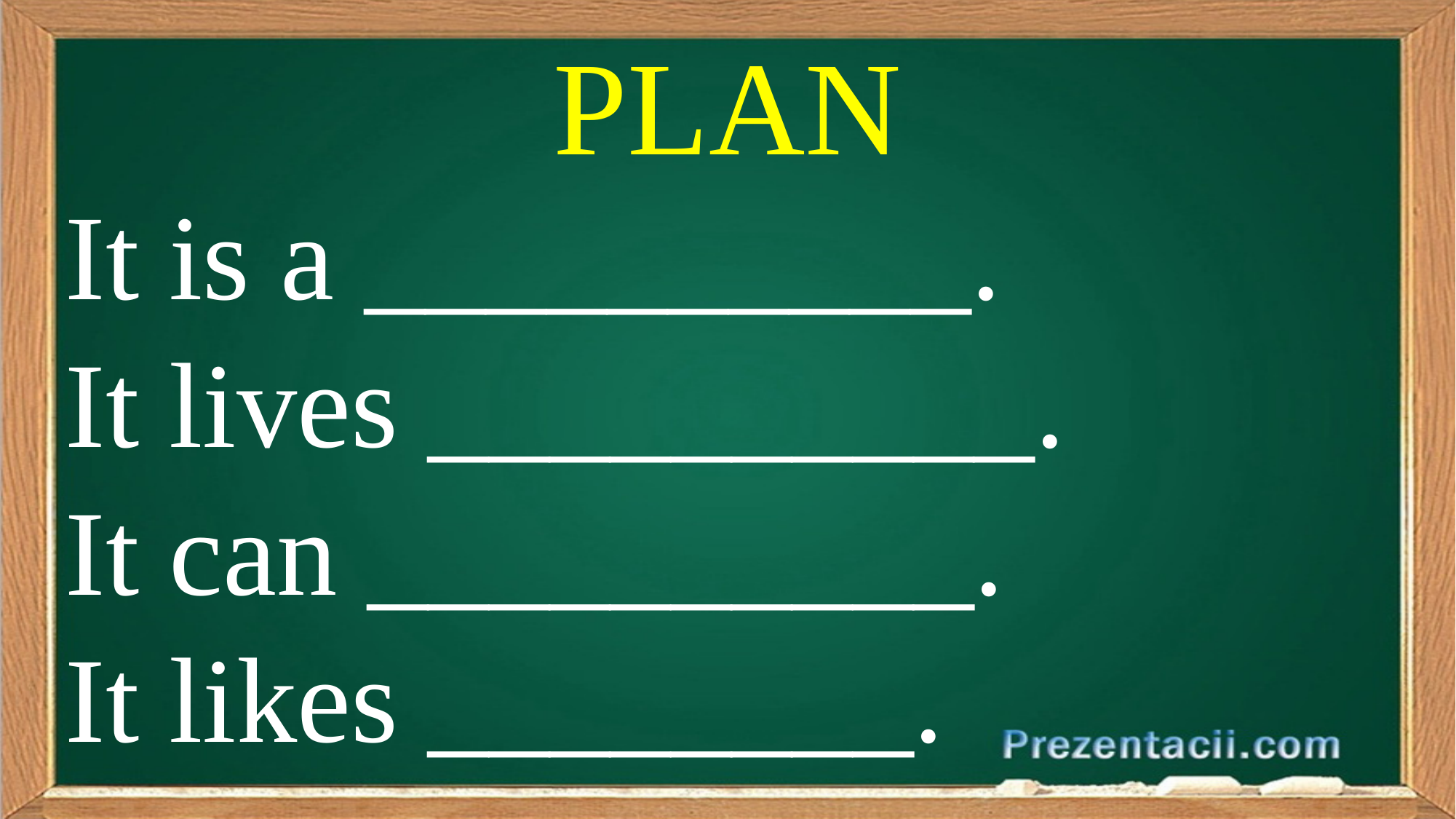

# PLAN
It is a __________.
It lives __________.
It can __________.
It likes ________.